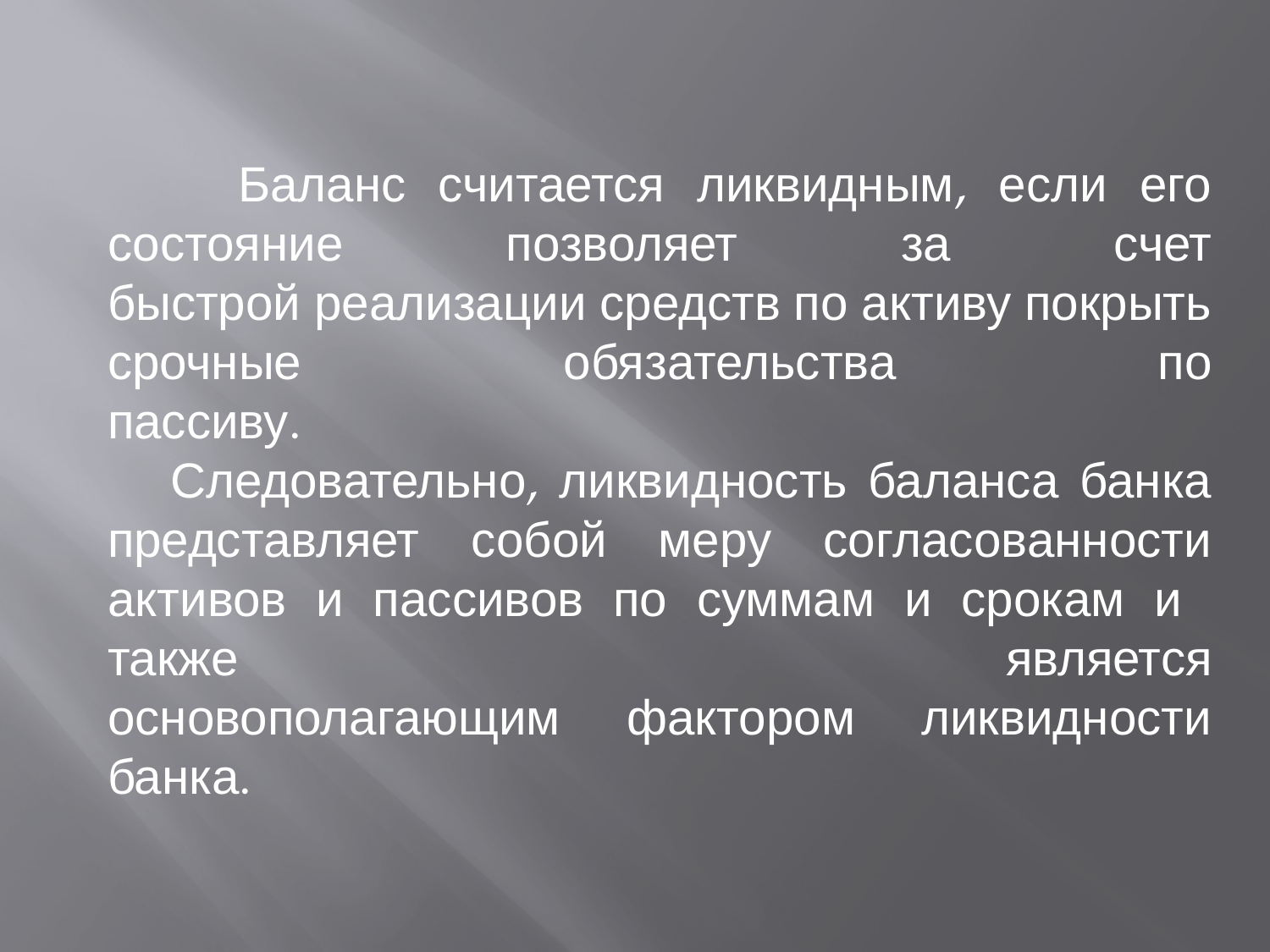

Баланс считается ликвидным, если его состояние позволяет за счет
быстрой реализации средств по активу покрыть срочные обязательства по
пассиву.
   Следовательно, ликвидность баланса банка представляет собой меру согласованности активов и пассивов по суммам и срокам и  также является
основополагающим фактором ликвидности банка.